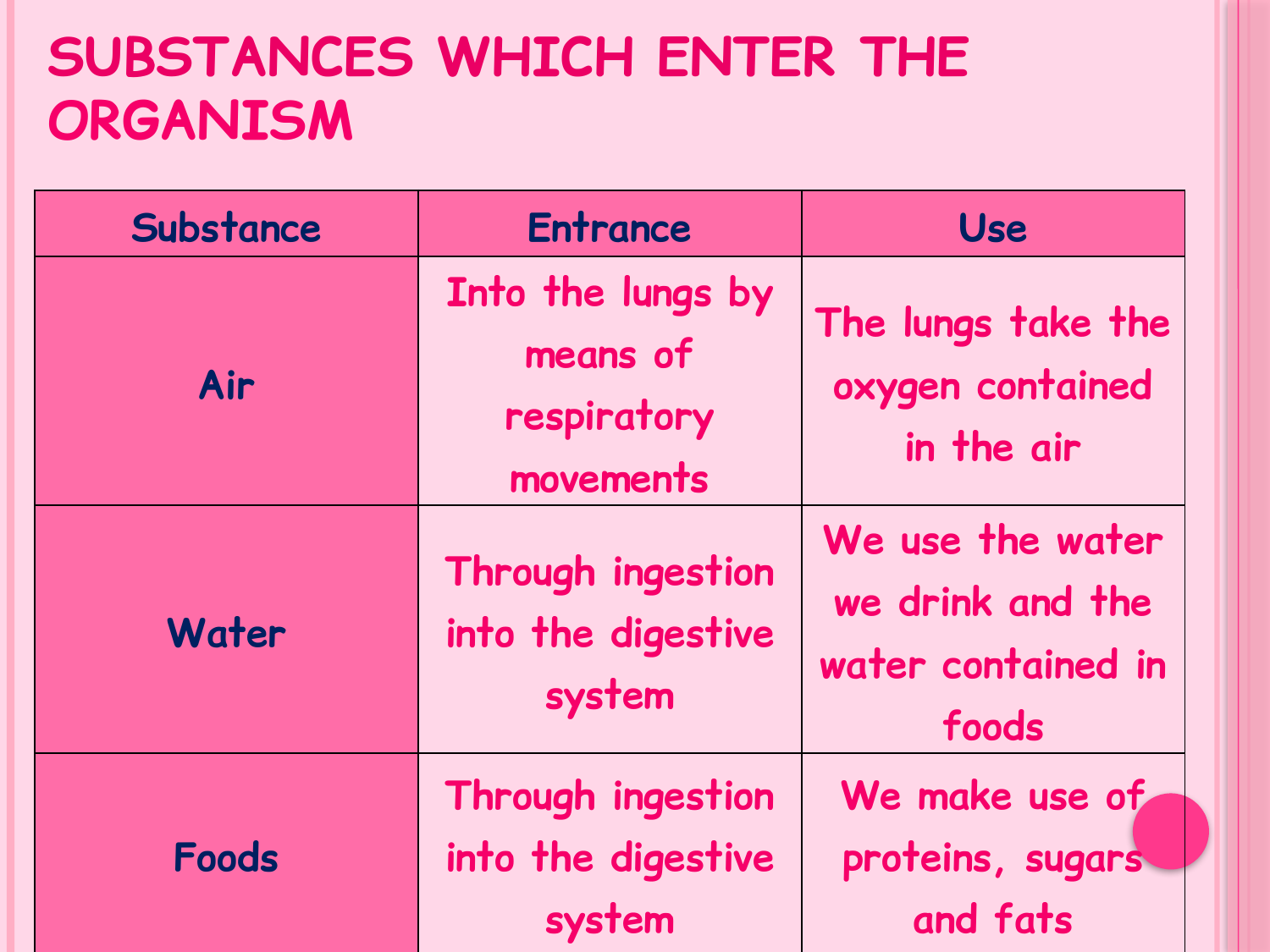

# SUBSTANCES WHICH ENTER THE ORGANISM
| Substance | Entrance | Use |
| --- | --- | --- |
| Air | Into the lungs by means of respiratory movements | The lungs take the oxygen contained in the air |
| Water | Through ingestion into the digestive system | We use the water we drink and the water contained in foods |
| Foods | Through ingestion into the digestive system | We make use of proteins, sugars and fats |